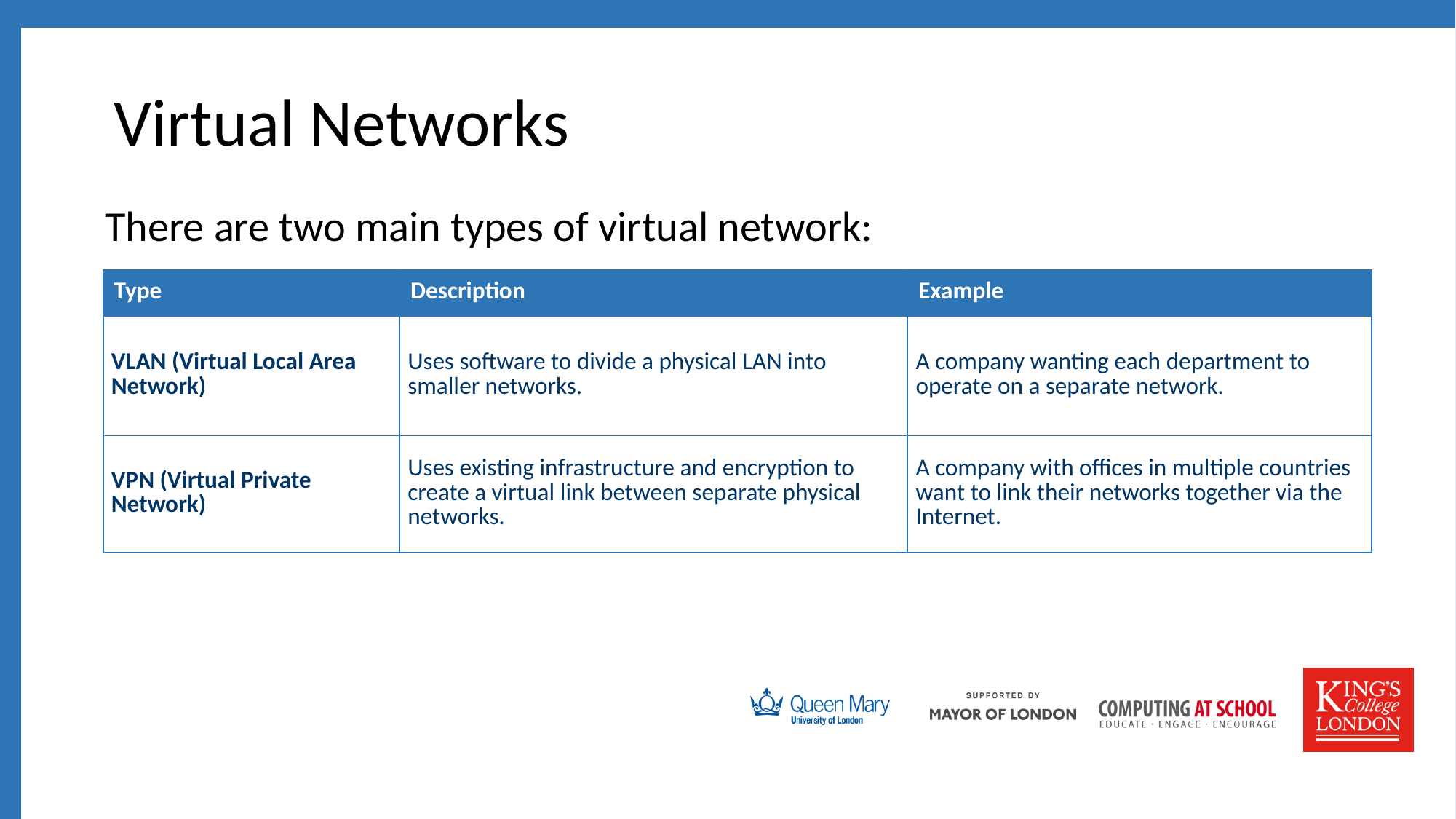

# Virtual Networks
There are two main types of virtual network:
| Type | Description | Example |
| --- | --- | --- |
| VLAN (Virtual Local Area Network) | Uses software to divide a physical LAN into smaller networks. | A company wanting each department to operate on a separate network. |
| VPN (Virtual Private Network) | Uses existing infrastructure and encryption to create a virtual link between separate physical networks. | A company with offices in multiple countries want to link their networks together via the Internet. |